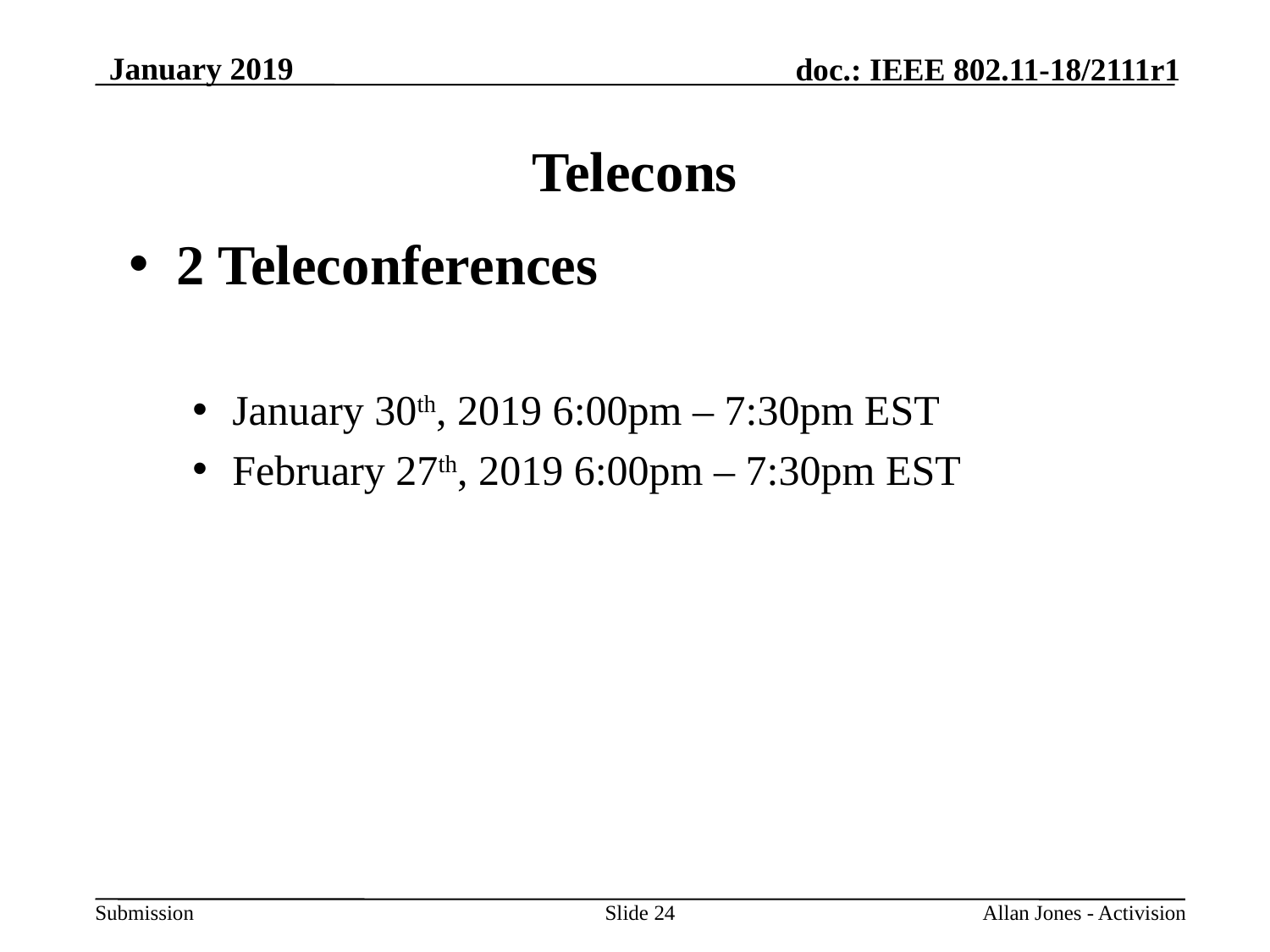

January 2019
# Telecons
2 Teleconferences

January 30th, 2019 6:00pm – 7:30pm EST
February 27th, 2019 6:00pm – 7:30pm EST

Slide 24
Allan Jones - Activision